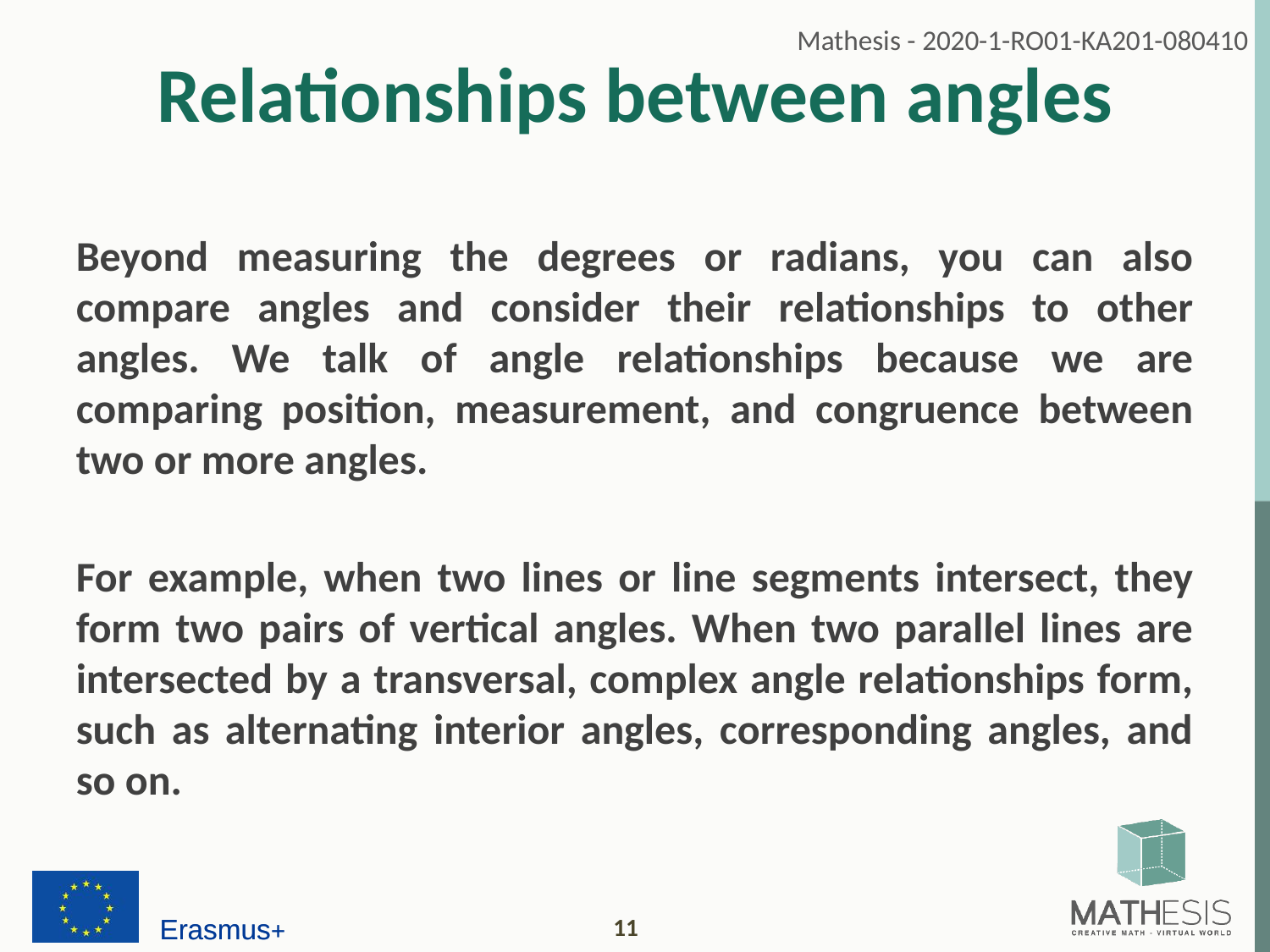

# Relationships between angles
Beyond measuring the degrees or radians, you can also compare angles and consider their relationships to other angles. We talk of angle relationships because we are comparing position, measurement, and congruence between two or more angles.

For example, when two lines or line segments intersect, they form two pairs of vertical angles. When two parallel lines are intersected by a transversal, complex angle relationships form, such as alternating interior angles, corresponding angles, and so on.